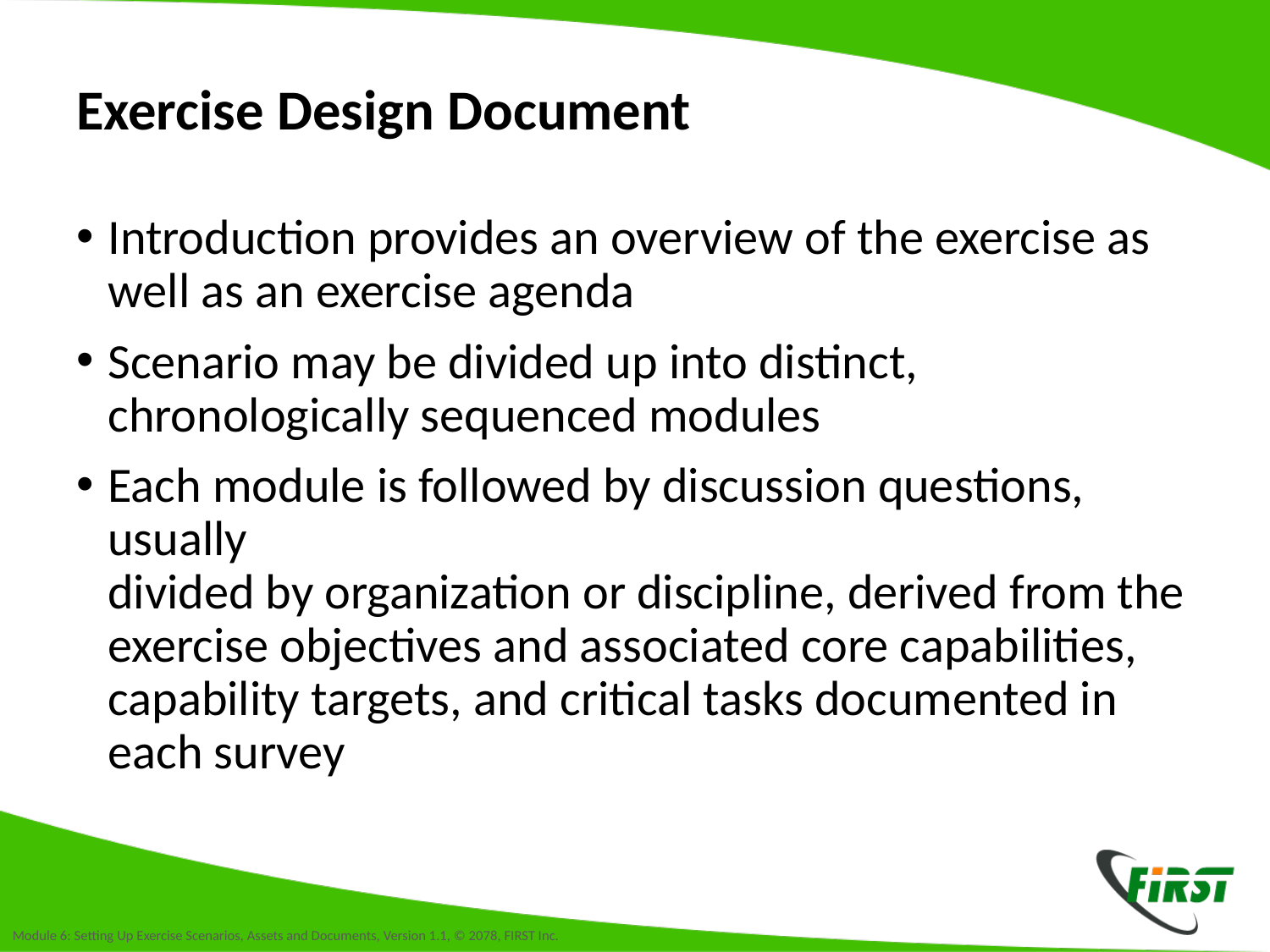

# Exercise Design Document
Introduction provides an overview of the exercise as well as an exercise agenda
Scenario may be divided up into distinct, chronologically sequenced modules
Each module is followed by discussion questions, usually
divided by organization or discipline, derived from the
exercise objectives and associated core capabilities,
capability targets, and critical tasks documented in each survey